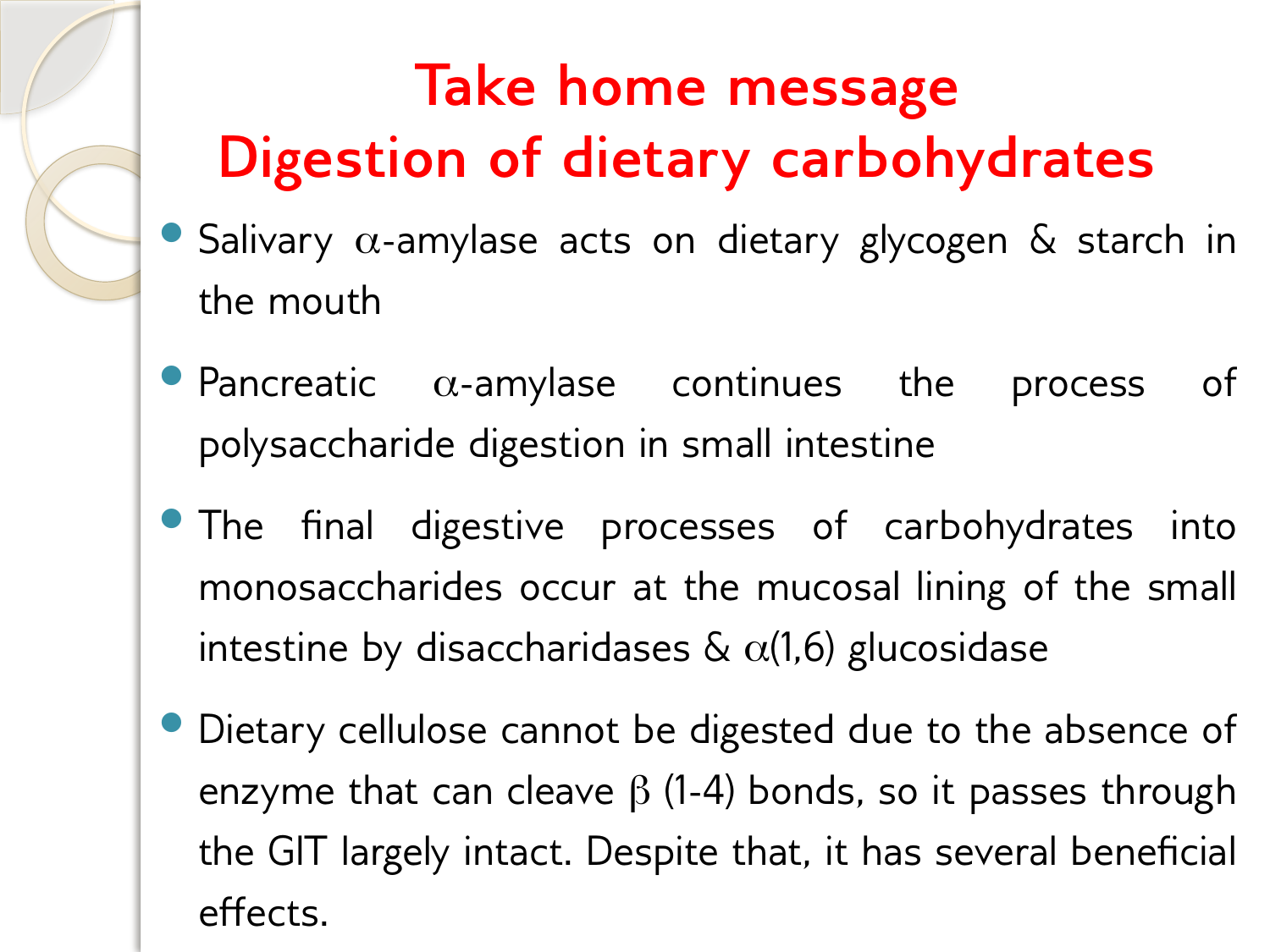

# Take home message Digestion of dietary carbohydrates
Salivary α-amylase acts on dietary glycogen & starch in the mouth
Pancreatic α-amylase continues the process of polysaccharide digestion in small intestine
The final digestive processes of carbohydrates into monosaccharides occur at the mucosal lining of the small intestine by disaccharidases & α(1,6) glucosidase
Dietary cellulose cannot be digested due to the absence of enzyme that can cleave β (1-4) bonds, so it passes through the GIT largely intact. Despite that, it has several beneficial effects.